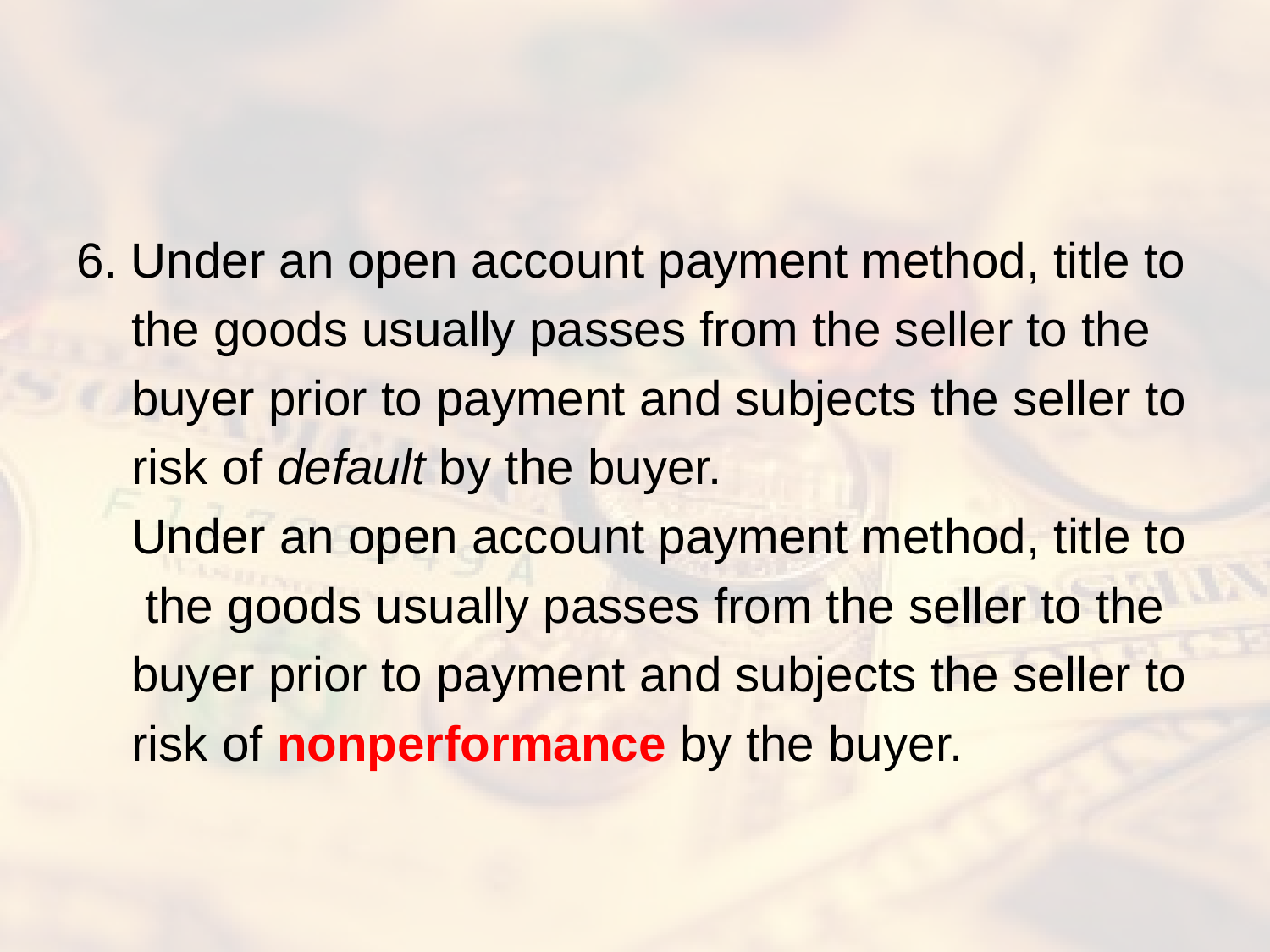

#
6. Under an open account payment method, title to
    the goods usually passes from the seller to the
    buyer prior to payment and subjects the seller to
    risk of default by the buyer.
    Under an open account payment method, title to
     the goods usually passes from the seller to the
    buyer prior to payment and subjects the seller to
    risk of nonperformance by the buyer.